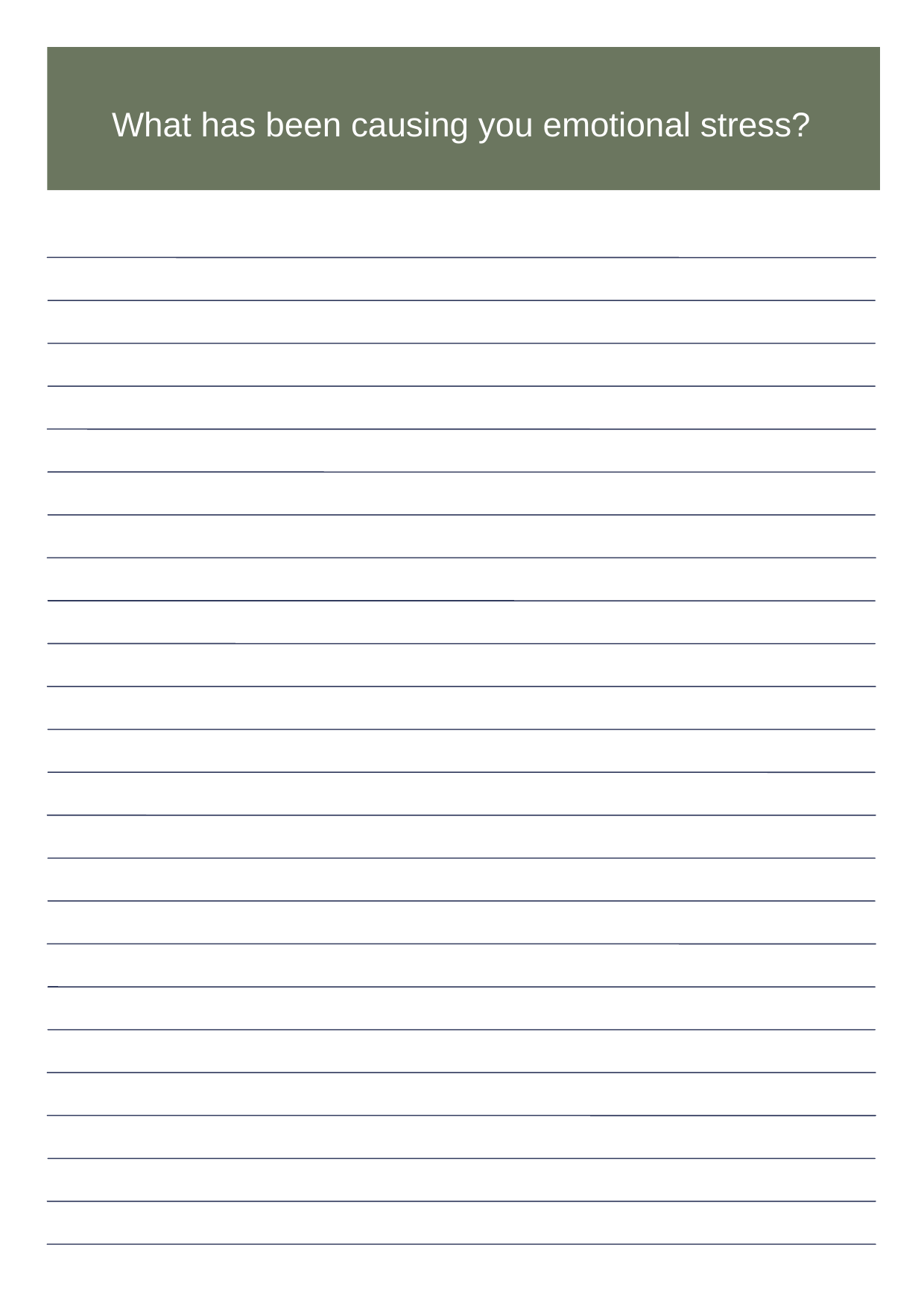

What has been causing you emotional stress?